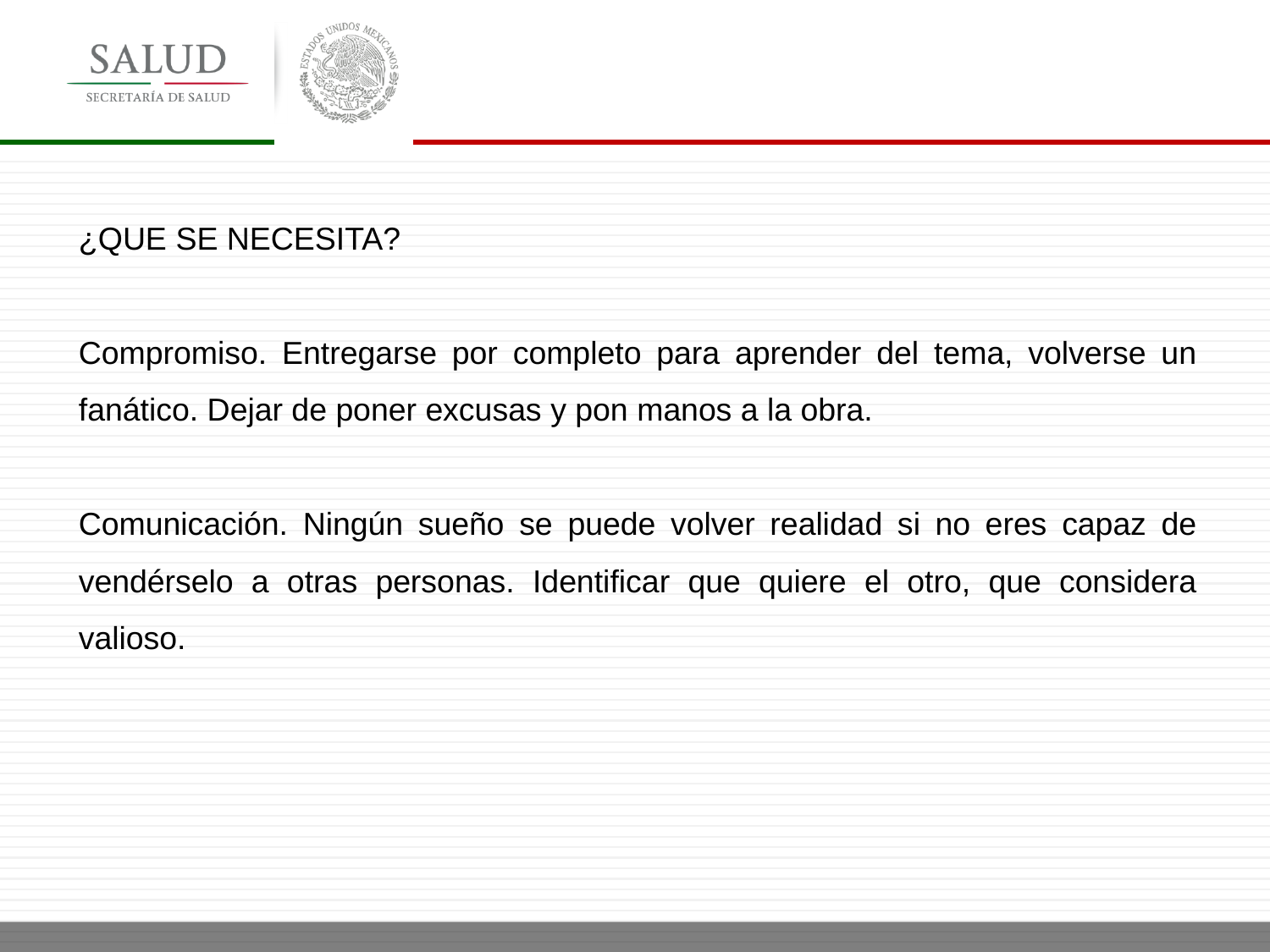

¿QUE SE NECESITA?

Compromiso. Entregarse por completo para aprender del tema, volverse un fanático. Dejar de poner excusas y pon manos a la obra.

Comunicación. Ningún sueño se puede volver realidad si no eres capaz de vendérselo a otras personas. Identificar que quiere el otro, que considera valioso.